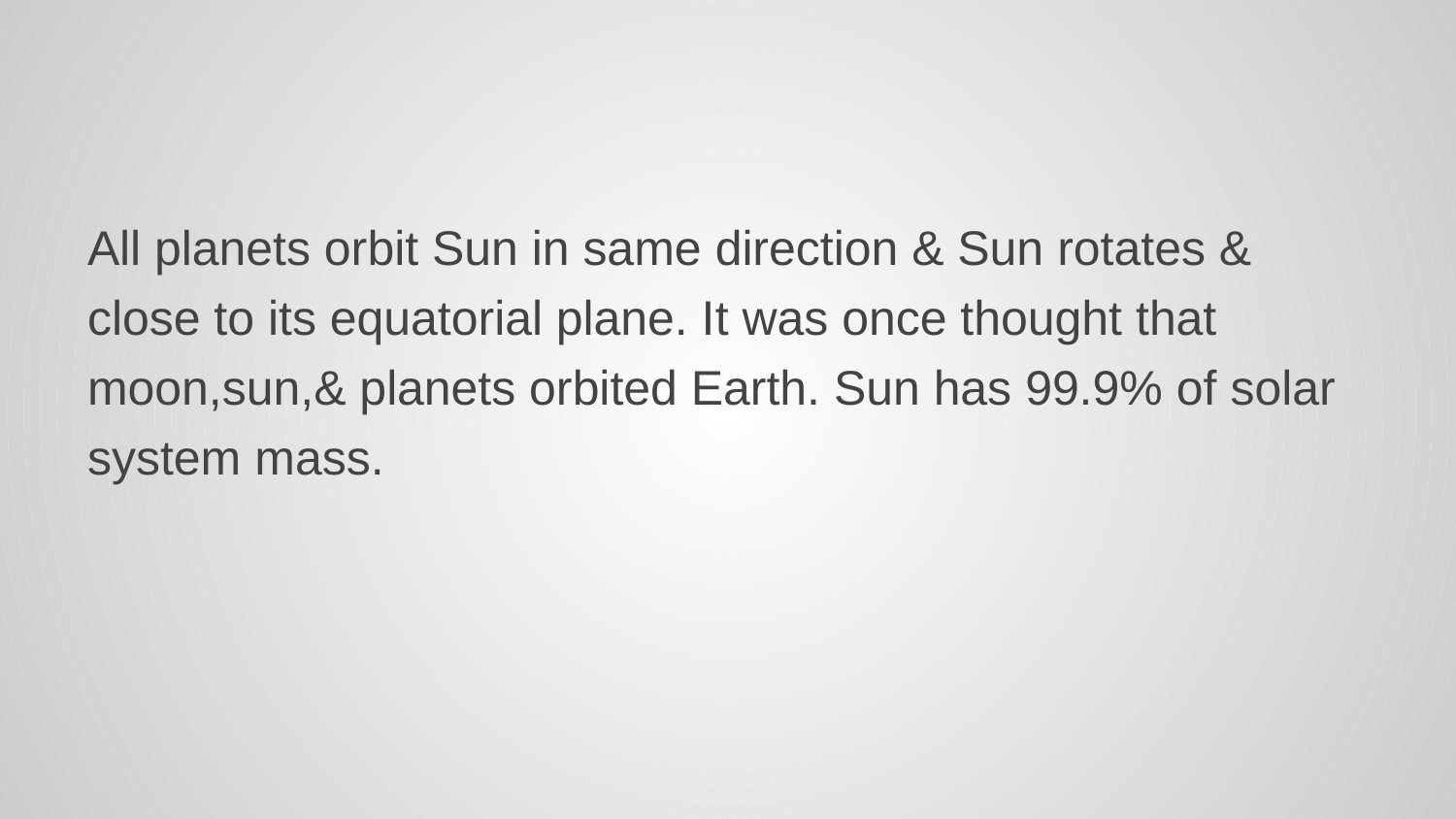

#
All planets orbit Sun in same direction & Sun rotates & close to its equatorial plane. It was once thought that moon,sun,& planets orbited Earth. Sun has 99.9% of solar system mass.